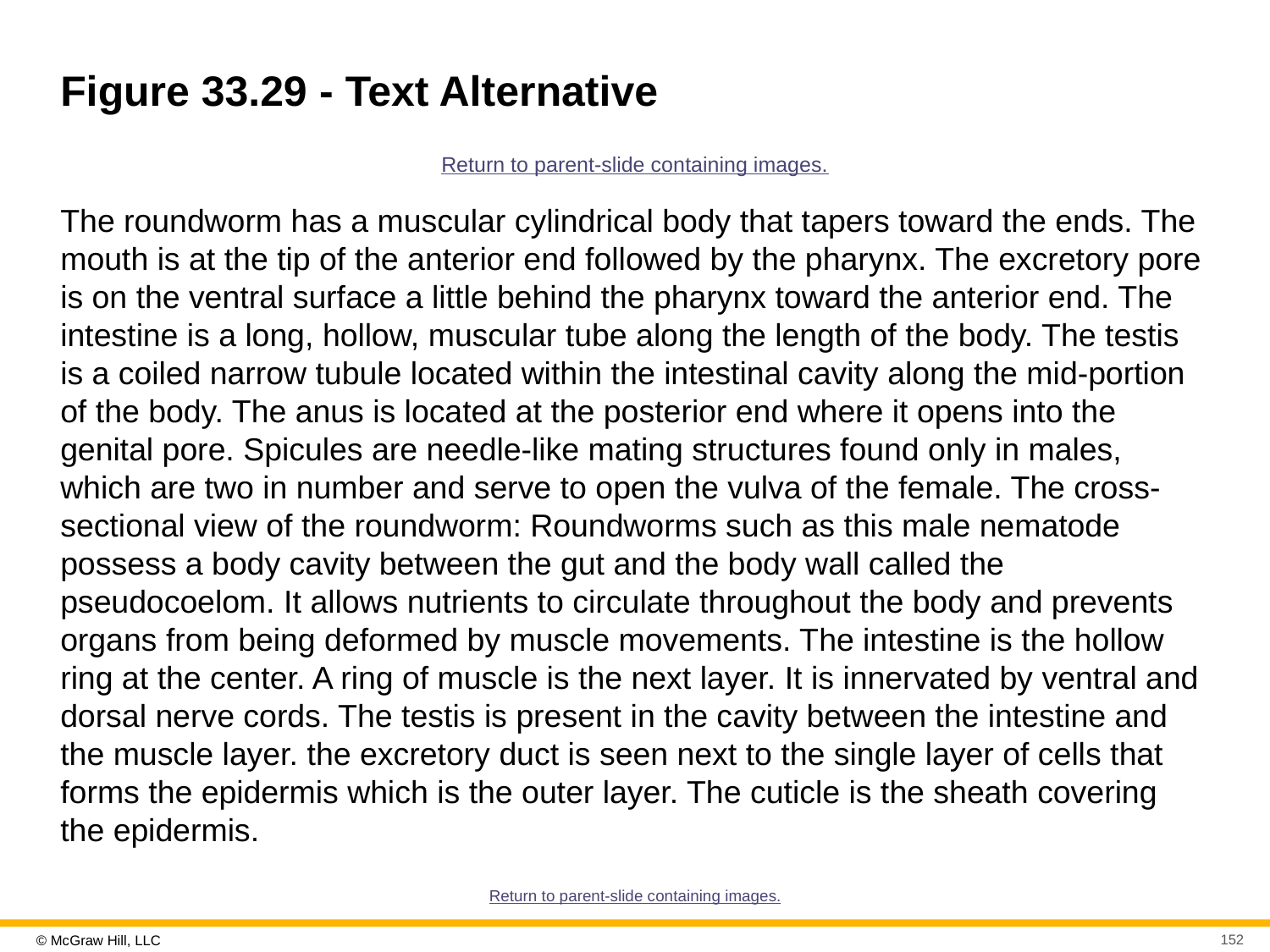

# Figure 33.29 - Text Alternative
Return to parent-slide containing images.
The roundworm has a muscular cylindrical body that tapers toward the ends. The mouth is at the tip of the anterior end followed by the pharynx. The excretory pore is on the ventral surface a little behind the pharynx toward the anterior end. The intestine is a long, hollow, muscular tube along the length of the body. The testis is a coiled narrow tubule located within the intestinal cavity along the mid-portion of the body. The anus is located at the posterior end where it opens into the genital pore. Spicules are needle-like mating structures found only in males, which are two in number and serve to open the vulva of the female. The cross-sectional view of the roundworm: Roundworms such as this male nematode possess a body cavity between the gut and the body wall called the pseudocoelom. It allows nutrients to circulate throughout the body and prevents organs from being deformed by muscle movements. The intestine is the hollow ring at the center. A ring of muscle is the next layer. It is innervated by ventral and dorsal nerve cords. The testis is present in the cavity between the intestine and the muscle layer. the excretory duct is seen next to the single layer of cells that forms the epidermis which is the outer layer. The cuticle is the sheath covering the epidermis.
Return to parent-slide containing images.
152